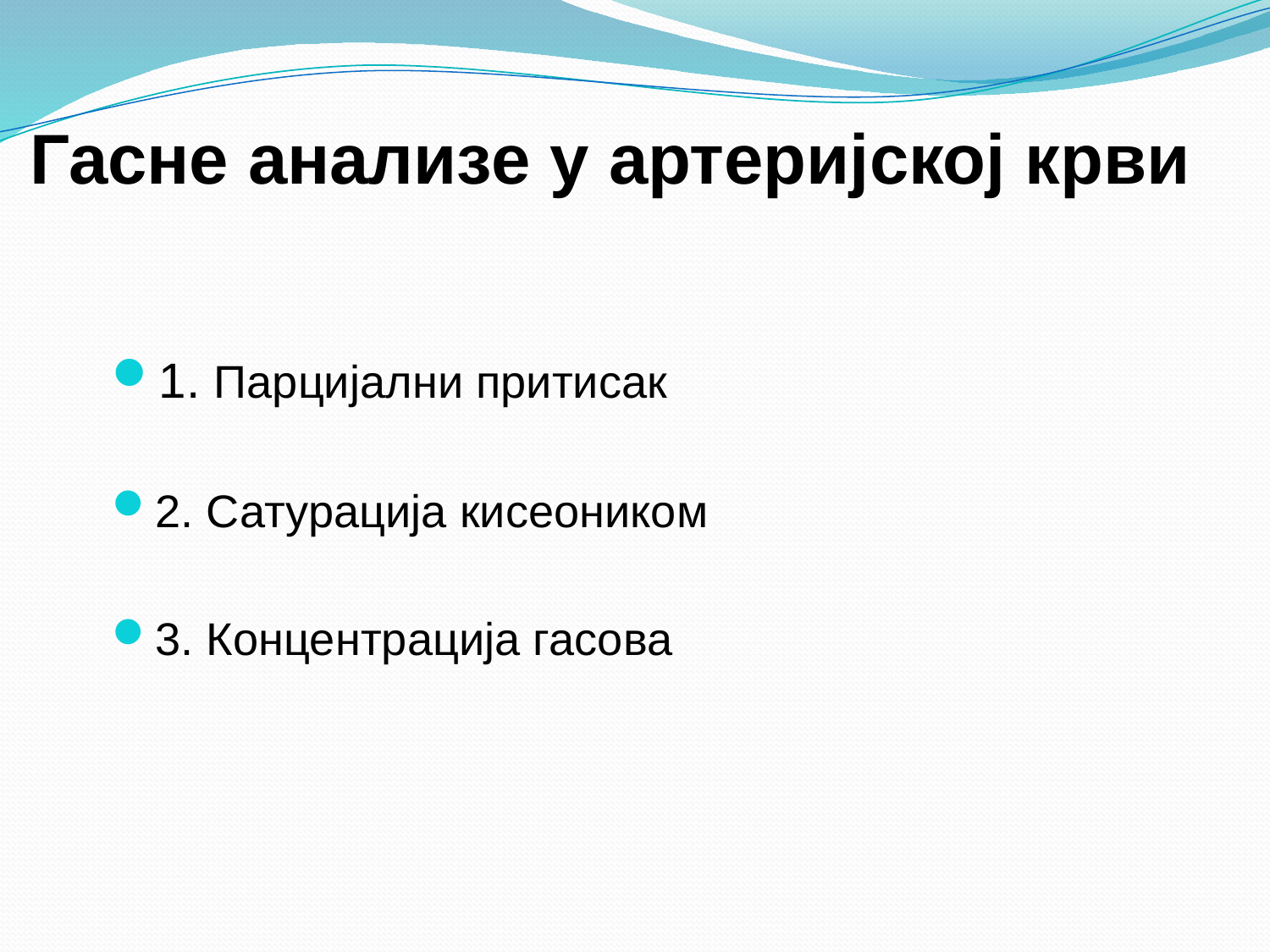

# Гасне анализе у артеријској крви
1. Парцијални притисак

2. Сатурација кисеоником

3. Концентрација гасова